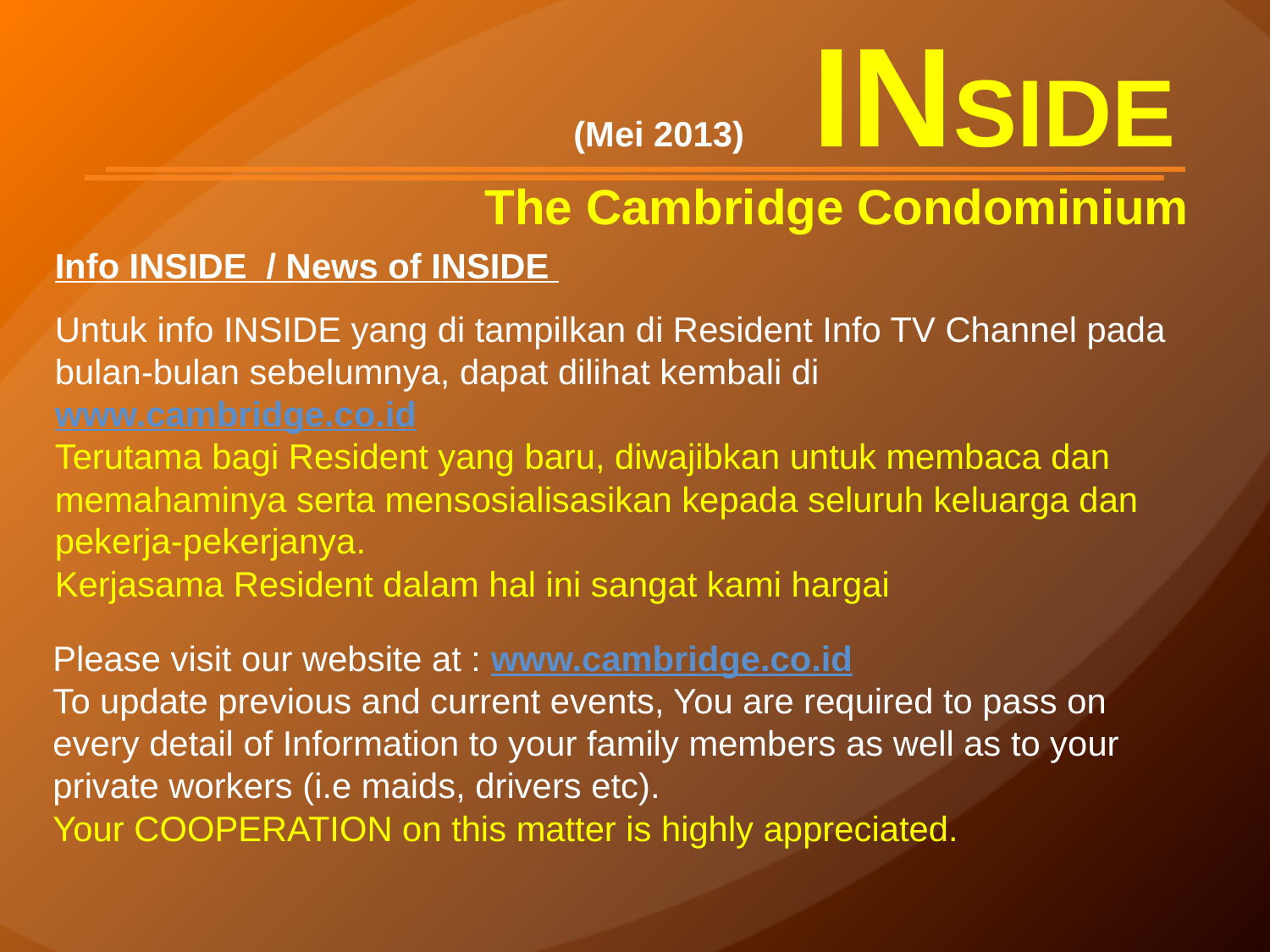

(Mei 2013)       INSIDE
The Cambridge Condominium

Info INSIDE  / News of INSIDE

Untuk info INSIDE yang di tampilkan di Resident Info TV Channel pada bulan-bulan sebelumnya, dapat dilihat kembali di
www.cambridge.co.id
Terutama bagi Resident yang baru, diwajibkan untuk membaca dan memahaminya serta mensosialisasikan kepada seluruh keluarga dan pekerja-pekerjanya.
Kerjasama Resident dalam hal ini sangat kami hargai
Please visit our website at : www.cambridge.co.id
To update previous and current events, You are required to pass on every detail of Information to your family members as well as to your private workers (i.e maids, drivers etc).
Your COOPERATION on this matter is highly appreciated.